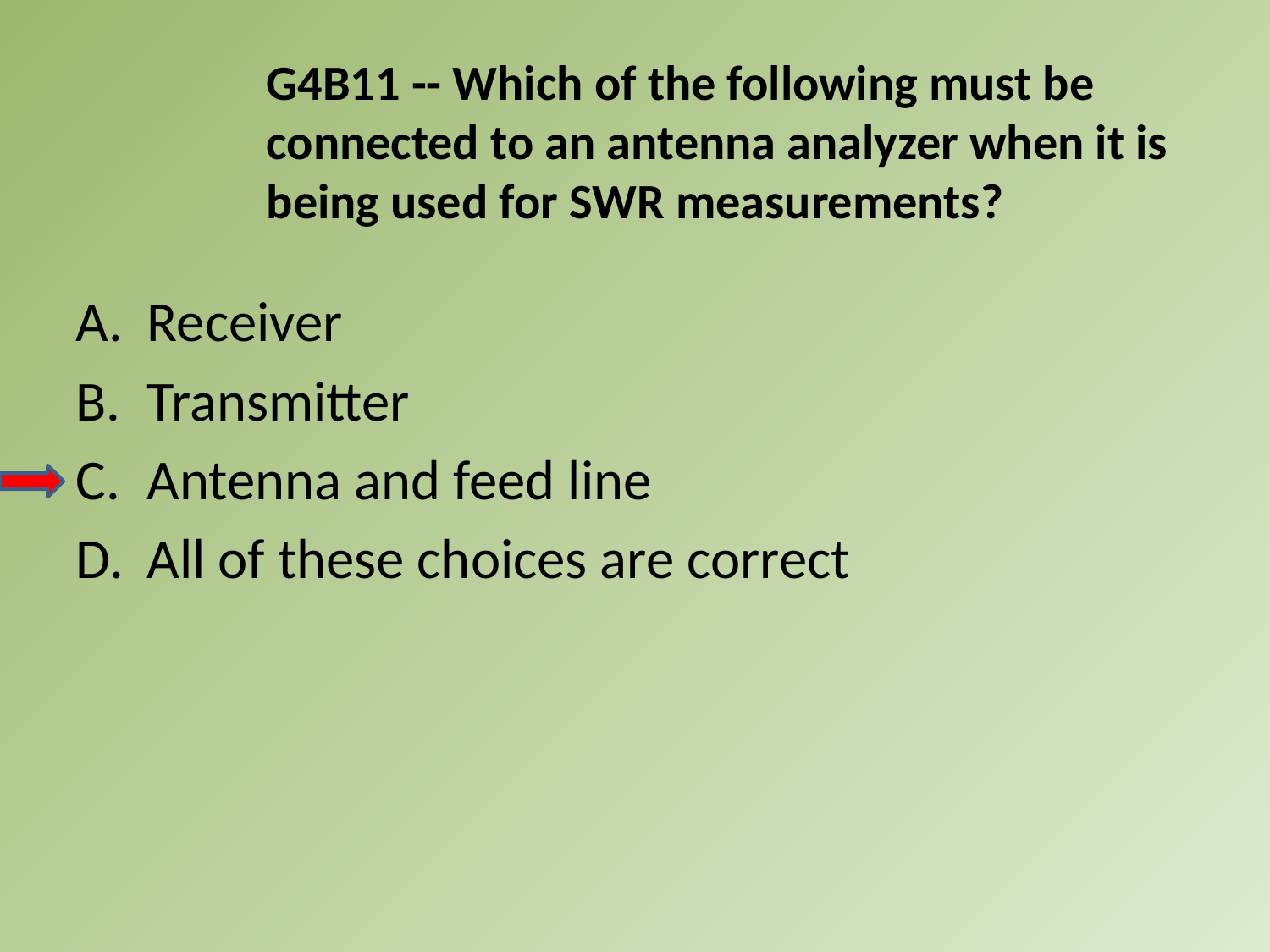

G4B11 -- Which of the following must be connected to an antenna analyzer when it is being used for SWR measurements?
A.	Receiver
B.	Transmitter
C.	Antenna and feed line
D.	All of these choices are correct